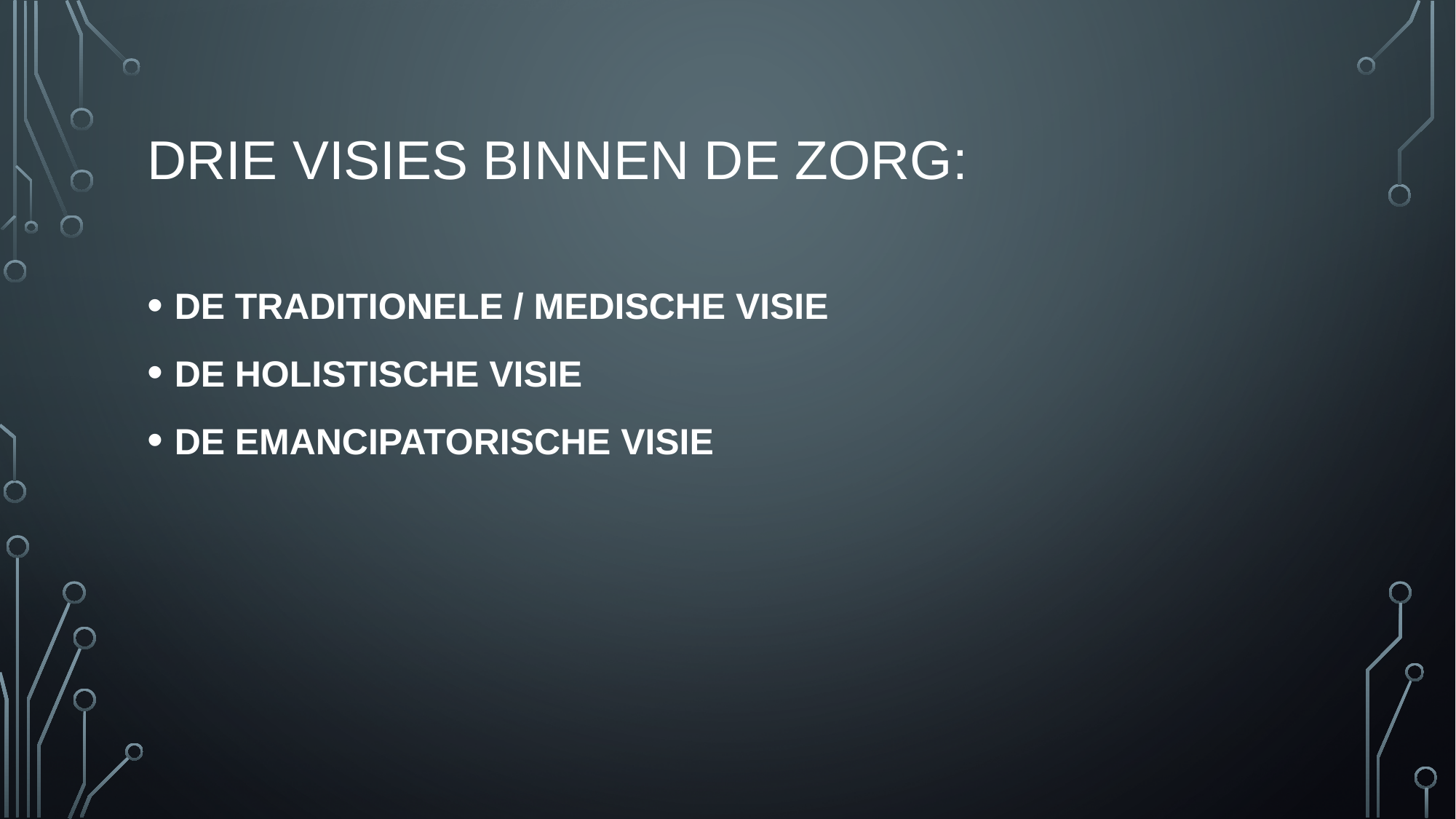

# Drie visies binnen de zorg:
DE TRADITIONELE / MEDISCHE VISIE
DE HOLISTISCHE VISIE
DE EMANCIPATORISCHE VISIE